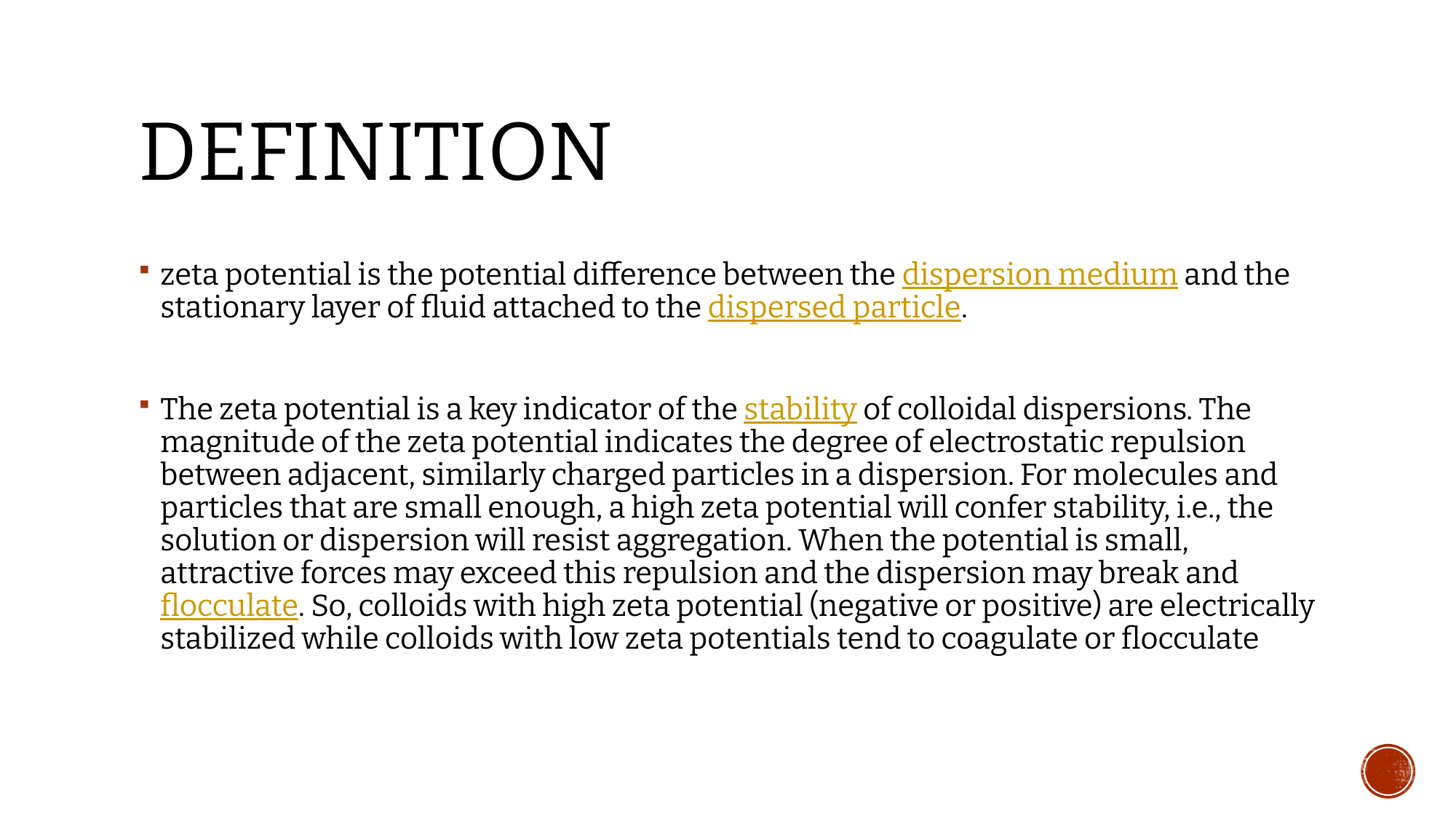

# DEFINITION
zeta potential is the potential difference between the dispersion medium and the stationary layer of fluid attached to the dispersed particle.

The zeta potential is a key indicator of the stability of colloidal dispersions. The magnitude of the zeta potential indicates the degree of electrostatic repulsion between adjacent, similarly charged particles in a dispersion. For molecules and particles that are small enough, a high zeta potential will confer stability, i.e., the solution or dispersion will resist aggregation. When the potential is small, attractive forces may exceed this repulsion and the dispersion may break and flocculate. So, colloids with high zeta potential (negative or positive) are electrically stabilized while colloids with low zeta potentials tend to coagulate or flocculate